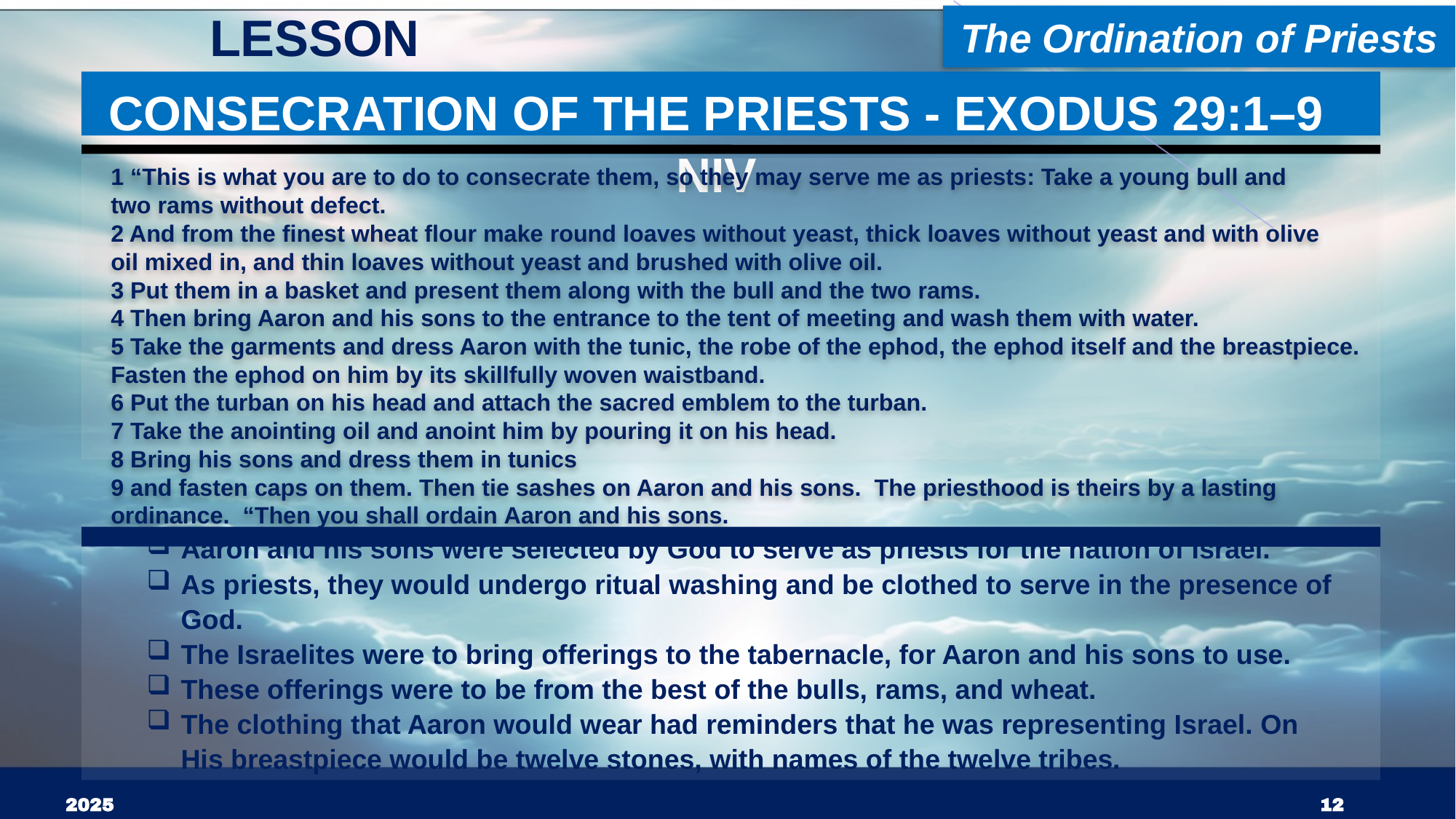

LESSON OVERVIEW

The Ordination of Priests

Consecration of the Priests - Exodus 29:1–9 NIV

1 “This is what you are to do to consecrate them, so they may serve me as priests: Take a young bull and two rams without defect.
2 And from the finest wheat flour make round loaves without yeast, thick loaves without yeast and with olive oil mixed in, and thin loaves without yeast and brushed with olive oil.
3 Put them in a basket and present them along with the bull and the two rams.
4 Then bring Aaron and his sons to the entrance to the tent of meeting and wash them with water.
5 Take the garments and dress Aaron with the tunic, the robe of the ephod, the ephod itself and the breastpiece. Fasten the ephod on him by its skillfully woven waistband.
6 Put the turban on his head and attach the sacred emblem to the turban.
7 Take the anointing oil and anoint him by pouring it on his head.
8 Bring his sons and dress them in tunics
9 and fasten caps on them. Then tie sashes on Aaron and his sons.  The priesthood is theirs by a lasting ordinance.  “Then you shall ordain Aaron and his sons.

Aaron and his sons were selected by God to serve as priests for the nation of Israel.
As priests, they would undergo ritual washing and be clothed to serve in the presence of God.
The Israelites were to bring offerings to the tabernacle, for Aaron and his sons to use.
These offerings were to be from the best of the bulls, rams, and wheat.
The clothing that Aaron would wear had reminders that he was representing Israel. On His breastpiece would be twelve stones, with names of the twelve tribes.
2025
12